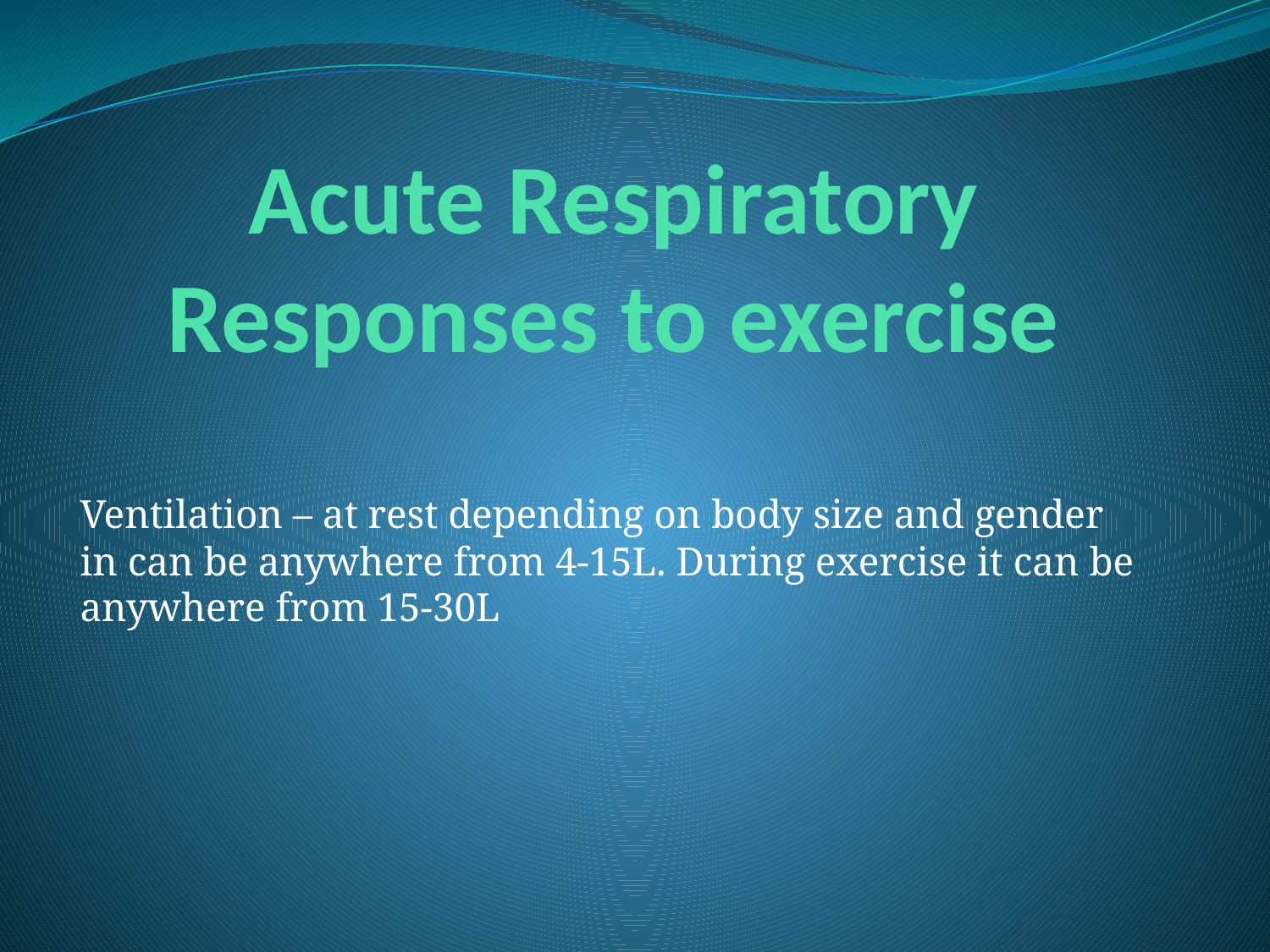

# Acute Respiratory Responses to exercise

Ventilation – at rest depending on body size and gender in can be anywhere from 4-15L. During exercise it can be anywhere from 15-30L